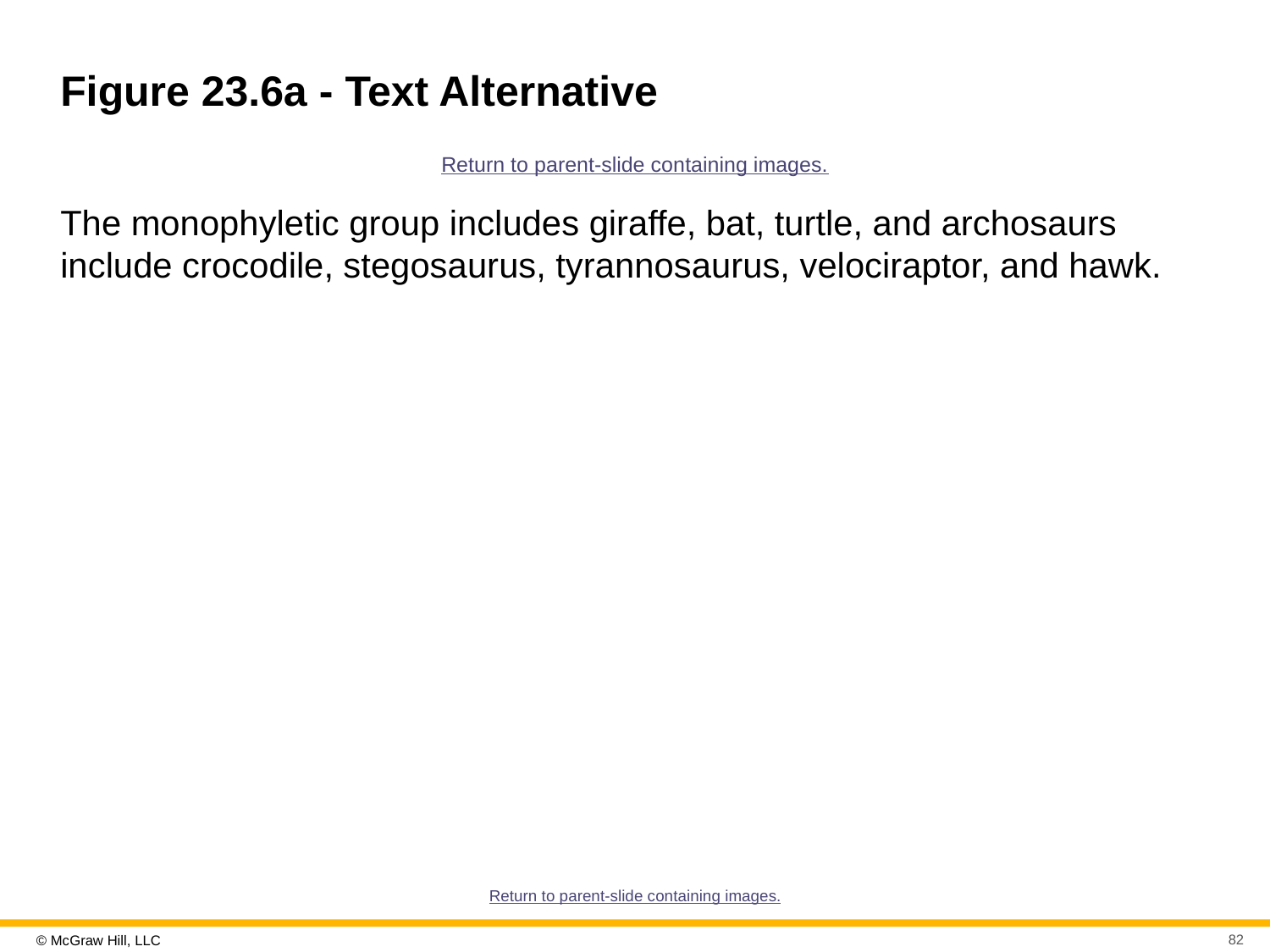

# Figure 23.6a - Text Alternative
Return to parent-slide containing images.
The monophyletic group includes giraffe, bat, turtle, and archosaurs include crocodile, stegosaurus, tyrannosaurus, velociraptor, and hawk.
Return to parent-slide containing images.
82